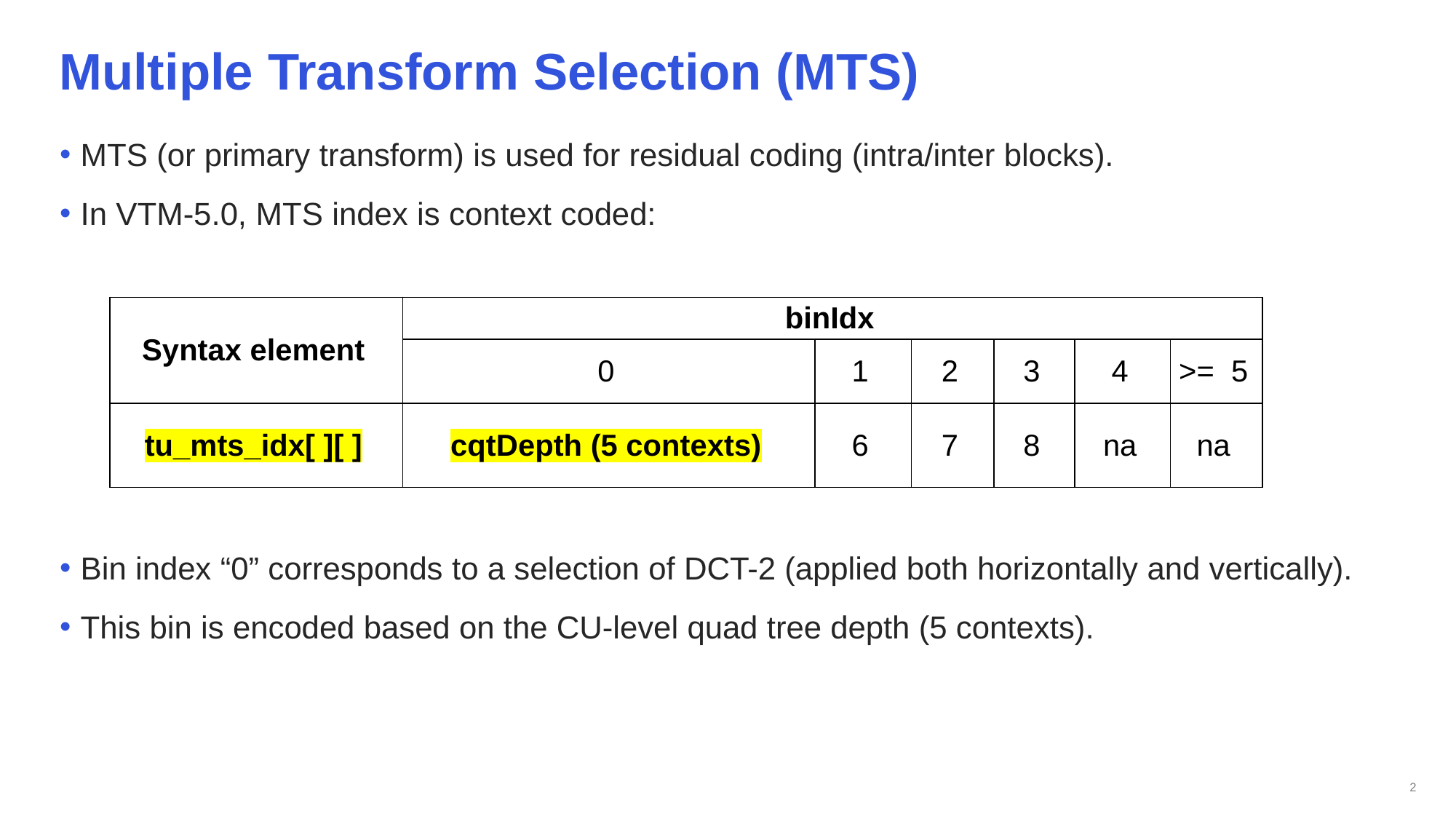

# Multiple Transform Selection (MTS)
MTS (or primary transform) is used for residual coding (intra/inter blocks).
In VTM-5.0, MTS index is context coded:

Bin index “0” corresponds to a selection of DCT-2 (applied both horizontally and vertically).
This bin is encoded based on the CU-level quad tree depth (5 contexts).

| Syntax element | binIdx |  |  |  |  |  |
| --- | --- | --- | --- | --- | --- | --- |
|  | 0 | 1 | 2 | 3 | 4 | >= 5 |
| tu\_mts\_idx[ ][ ] | cqtDepth (5 contexts) | 6 | 7 | 8 | na | na |